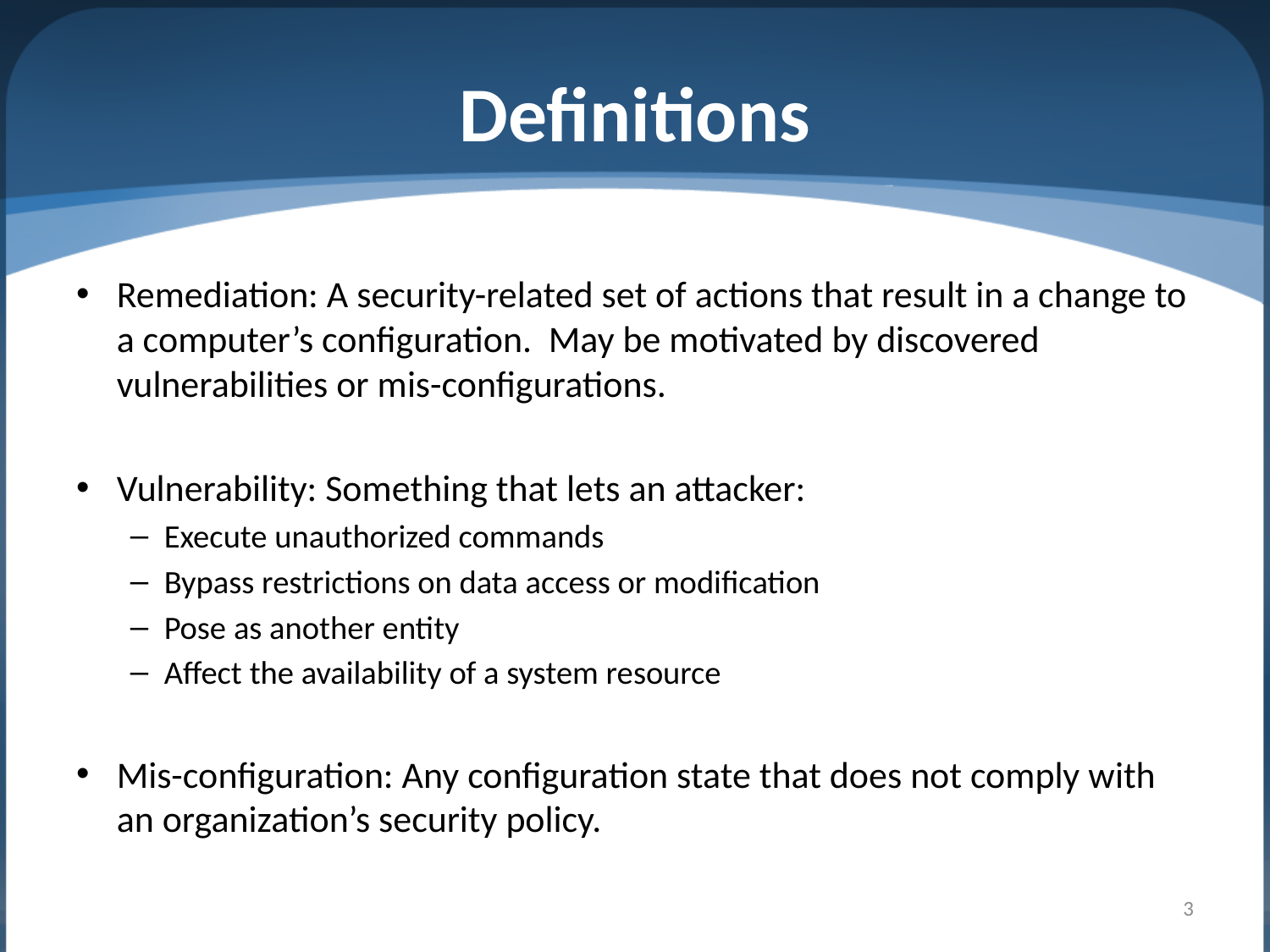

# Definitions
Remediation: A security-related set of actions that result in a change to a computer’s configuration.  May be motivated by discovered vulnerabilities or mis-configurations.

Vulnerability: Something that lets an attacker:
Execute unauthorized commands
Bypass restrictions on data access or modification
Pose as another entity
Affect the availability of a system resource

Mis-configuration: Any configuration state that does not comply with an organization’s security policy.
3